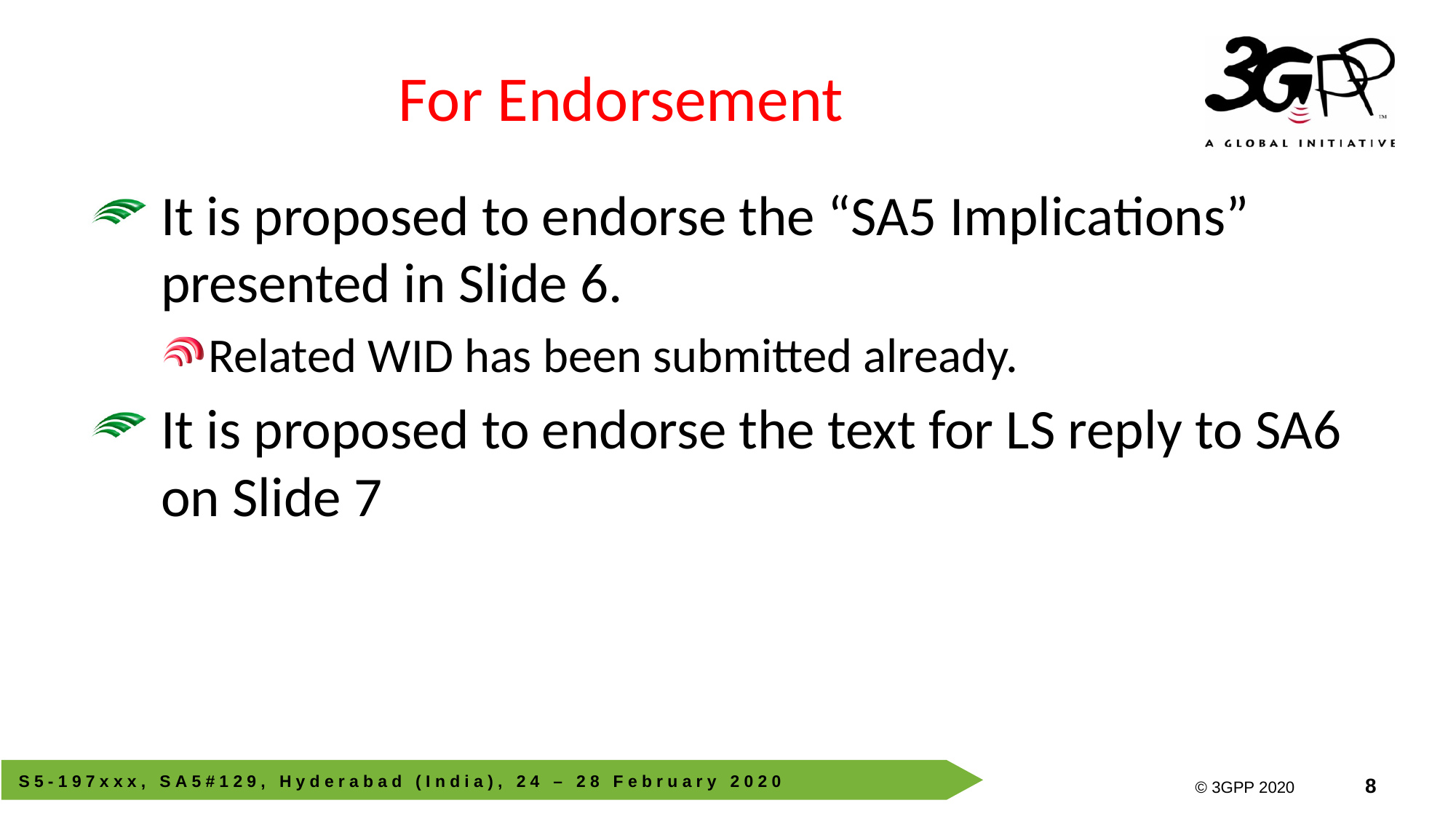

# For Endorsement
It is proposed to endorse the “SA5 Implications” presented in Slide 6.
Related WID has been submitted already.
It is proposed to endorse the text for LS reply to SA6 on Slide 7